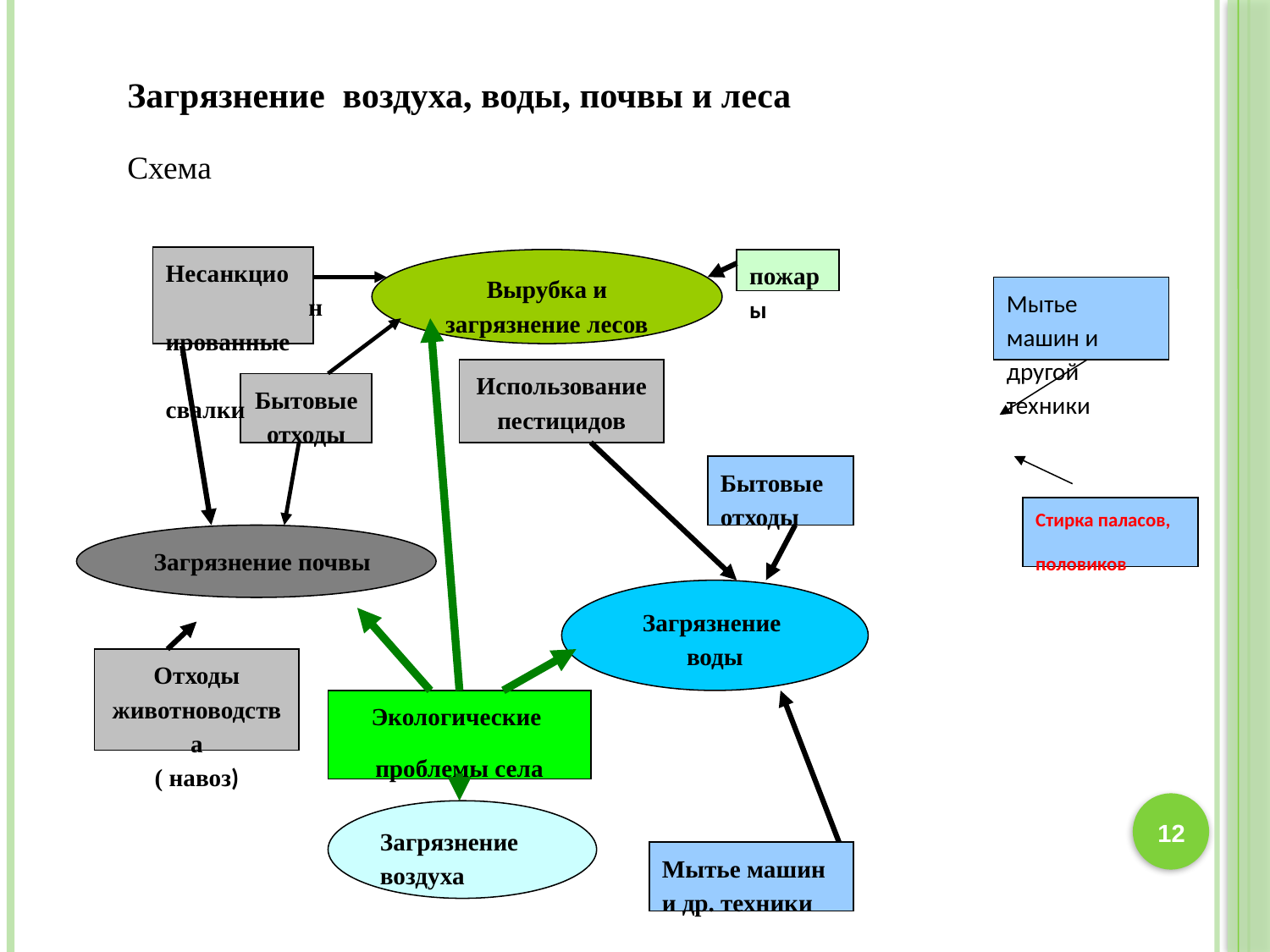

Загрязнение  воздуха, воды, почвы и леса
Схема

Несанкцио
нированные
 свалки
Вырубка и загрязнение лесов
пожары
Мытье машин и другой техники
Использование пестицидов
Бытовые отходы
Бытовые отходы
Стирка паласов,
половиков
Загрязнение почвы
Загрязнение
воды
Отходы животноводства
( навоз)
Экологические
проблемы села
Загрязнение воздуха
Мытье машин и др. техники

12